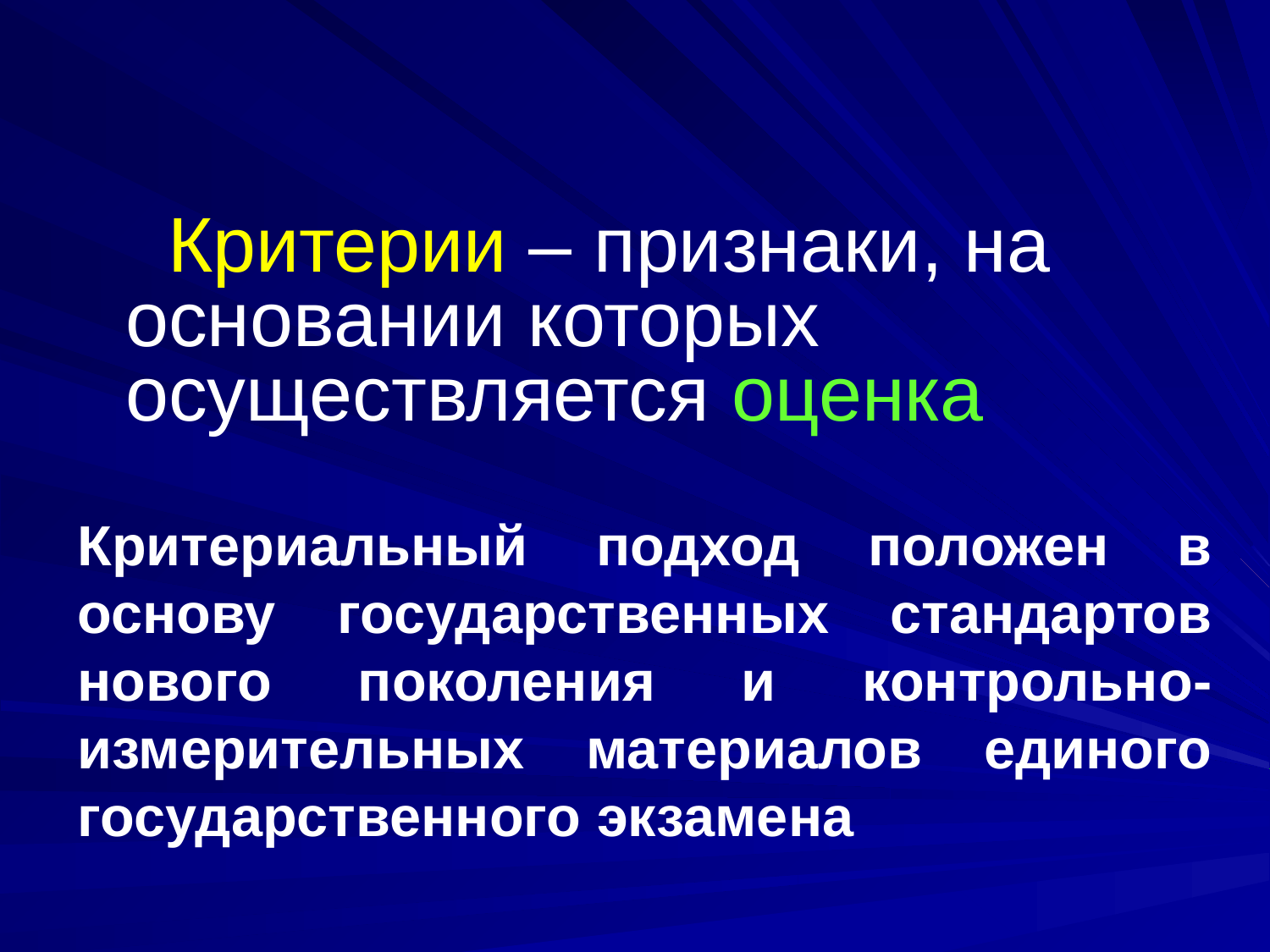

Критерии – признаки, на основании которых осуществляется оценка
Критериальный подход положен в основу государственных стандартов нового поколения и контрольно-измерительных материалов единого государственного экзамена